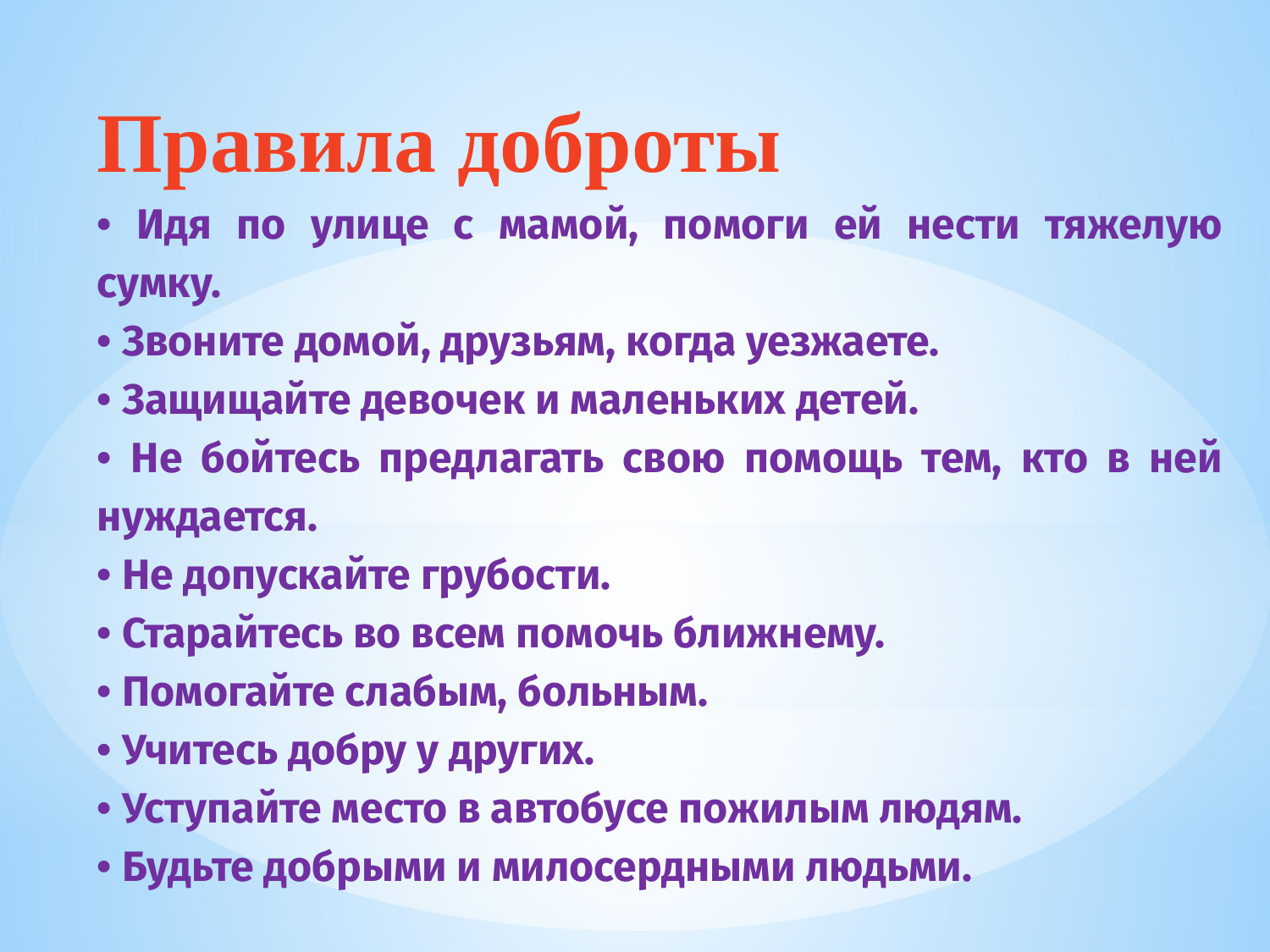

Правила доброты
• Идя по улице с мамой, помоги ей нести тяжелую сумку.
• Звоните домой, друзьям, когда уезжаете.
• Защищайте девочек и маленьких детей.
• Не бойтесь предлагать свою помощь тем, кто в ней нуждается.
• Не допускайте грубости.
• Старайтесь во всем помочь ближнему.
• Помогайте слабым, больным.
• Учитесь добру у других.
• Уступайте место в автобусе пожилым людям.
• Будьте добрыми и милосердными людьми.